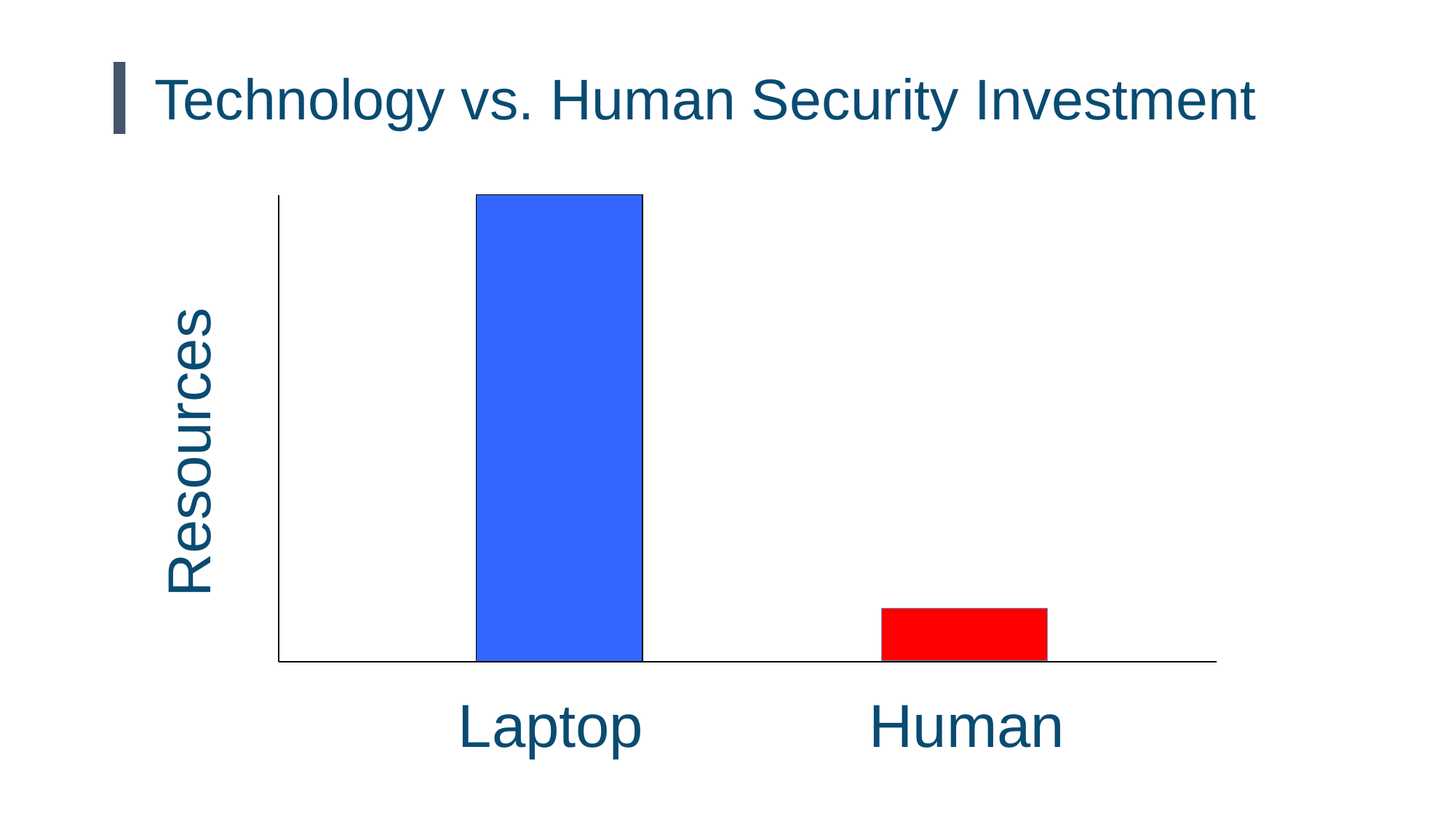

# Technology vs. Human Security Investment

Resources

Human
Laptop
6